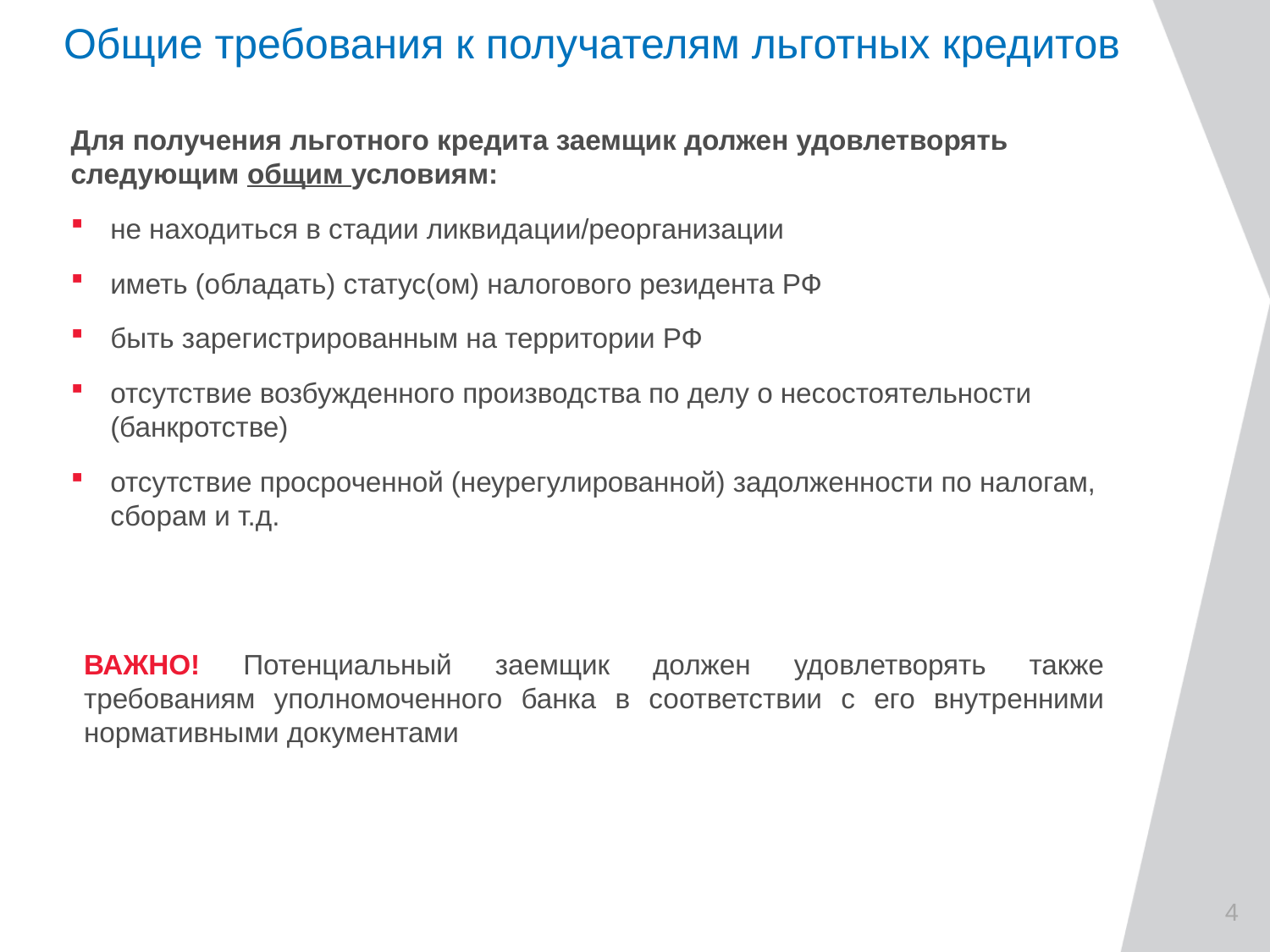

# Общие требования к получателям льготных кредитов
Для получения льготного кредита заемщик должен удовлетворять следующим общим условиям:
не находиться в стадии ликвидации/реорганизации
иметь (обладать) статус(ом) налогового резидента РФ
быть зарегистрированным на территории РФ
отсутствие возбужденного производства по делу о несостоятельности (банкротстве)
отсутствие просроченной (неурегулированной) задолженности по налогам, сборам и т.д.
ВАЖНО! Потенциальный заемщик должен удовлетворять также требованиям уполномоченного банка в соответствии с его внутренними нормативными документами
4